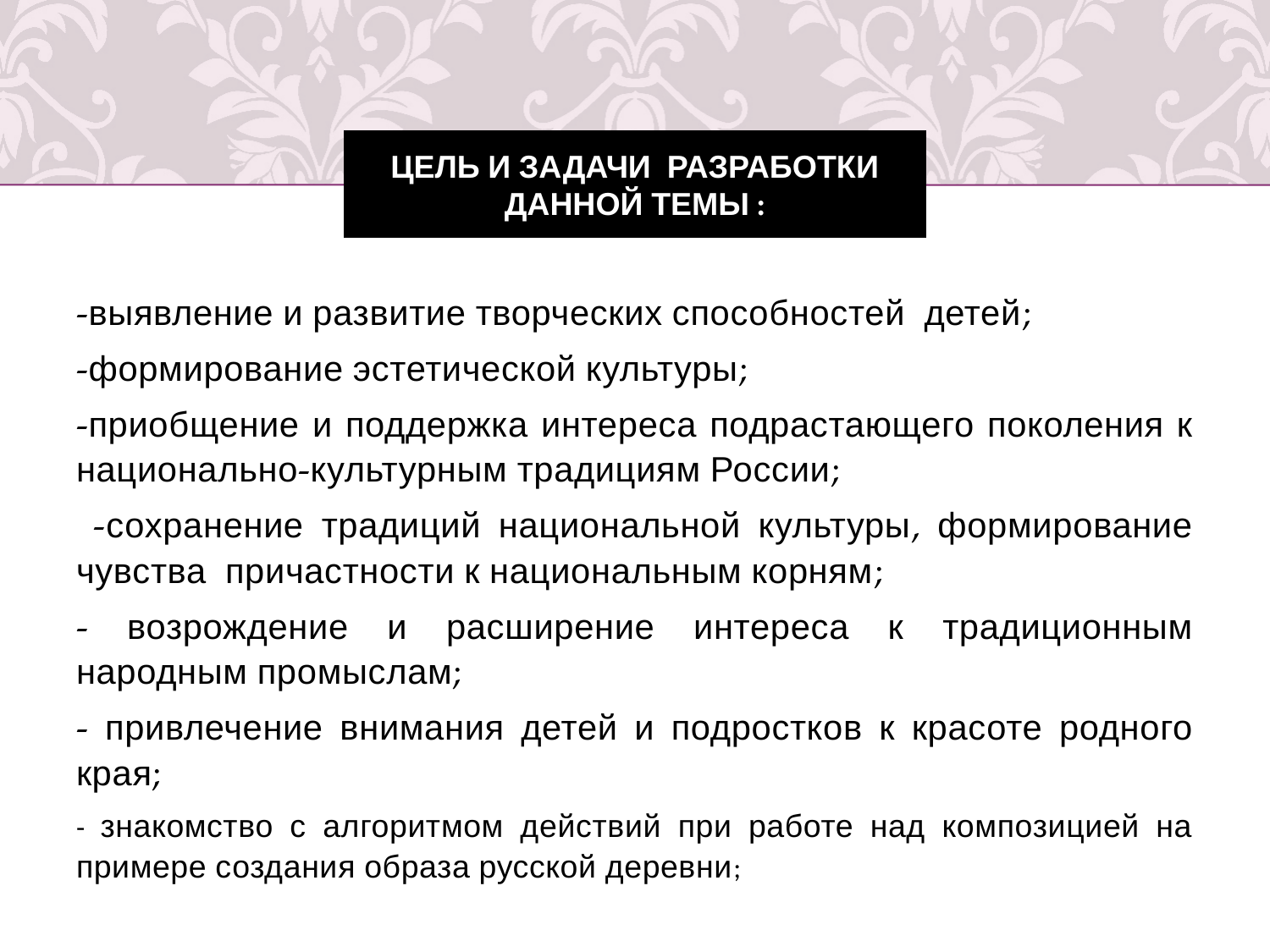

# Цель и задачи  разработки данной темы :
-выявление и развитие творческих способностей  детей;
-формирование эстетической культуры;
-приобщение и поддержка интереса подрастающего поколения к национально-культурным традициям России;
 -сохранение традиций национальной культуры, формирование чувства  причастности к национальным корням;
- возрождение и расширение интереса к традиционным народным промыслам;
- привлечение внимания детей и подростков к красоте родного края;
- знакомство с алгоритмом действий при работе над композицией на примере создания образа русской деревни;